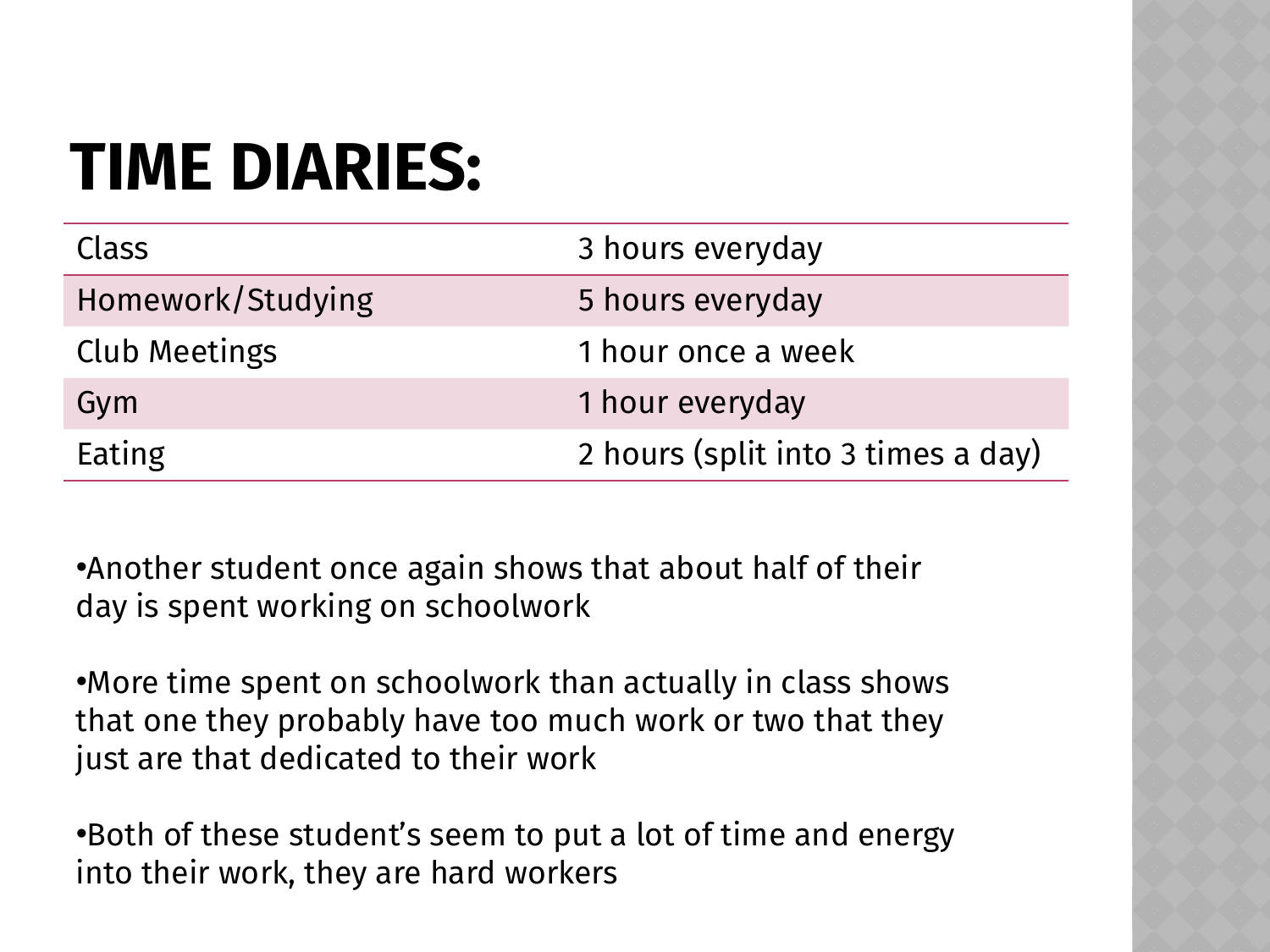

# Time diaries:
| Class | 3 hours everyday |
| --- | --- |
| Homework/Studying | 5 hours everyday |
| Club Meetings | 1 hour once a week |
| Gym | 1 hour everyday |
| Eating | 2 hours (split into 3 times a day) |
Another student once again shows that about half of their day is spent working on schoolwork

More time spent on schoolwork than actually in class shows that one they probably have too much work or two that they just are that dedicated to their work

Both of these student’s seem to put a lot of time and energy into their work, they are hard workers